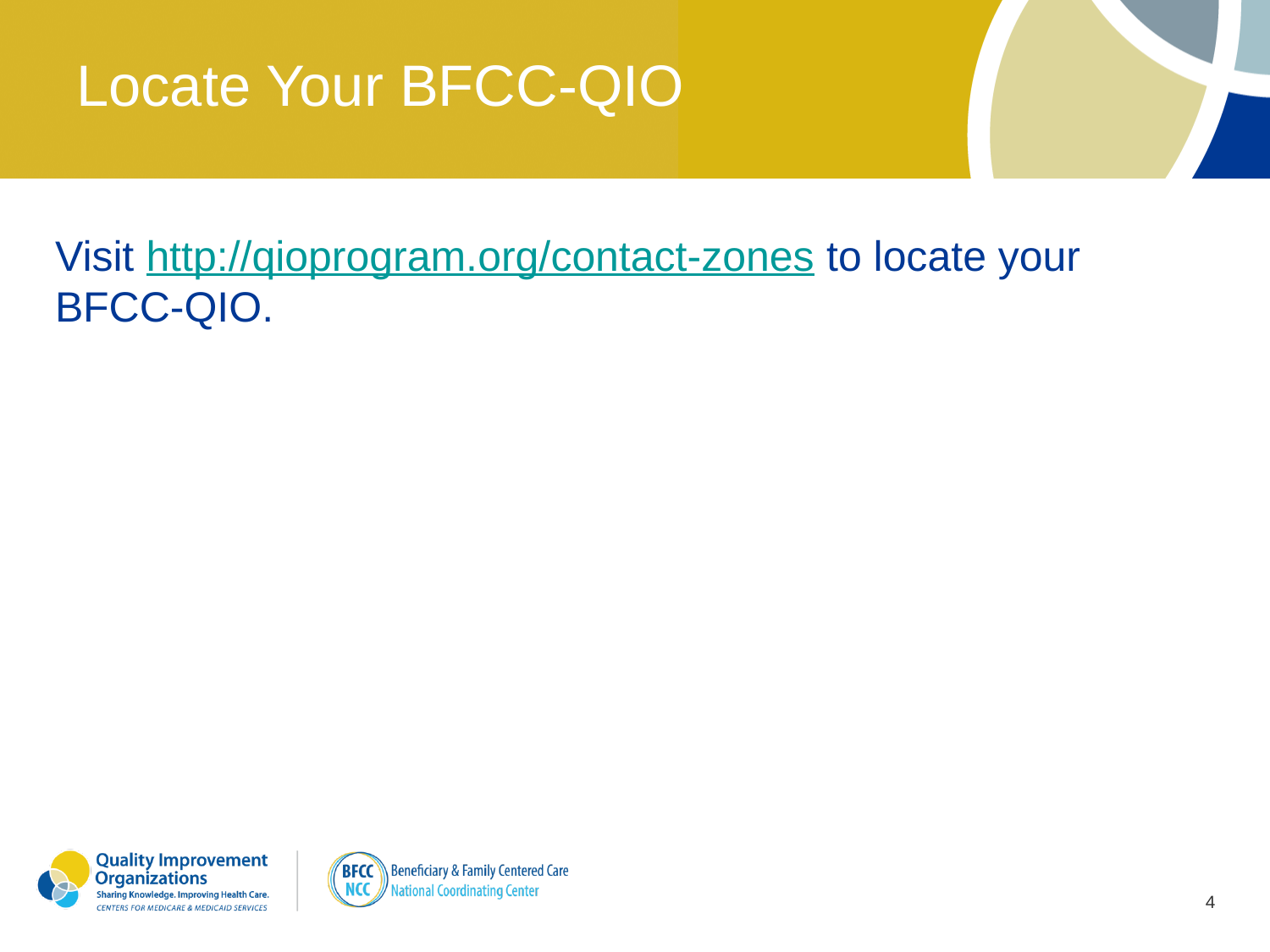

# Locate Your BFCC-QIO
Visit http://qioprogram.org/contact-zones to locate your BFCC-QIO.